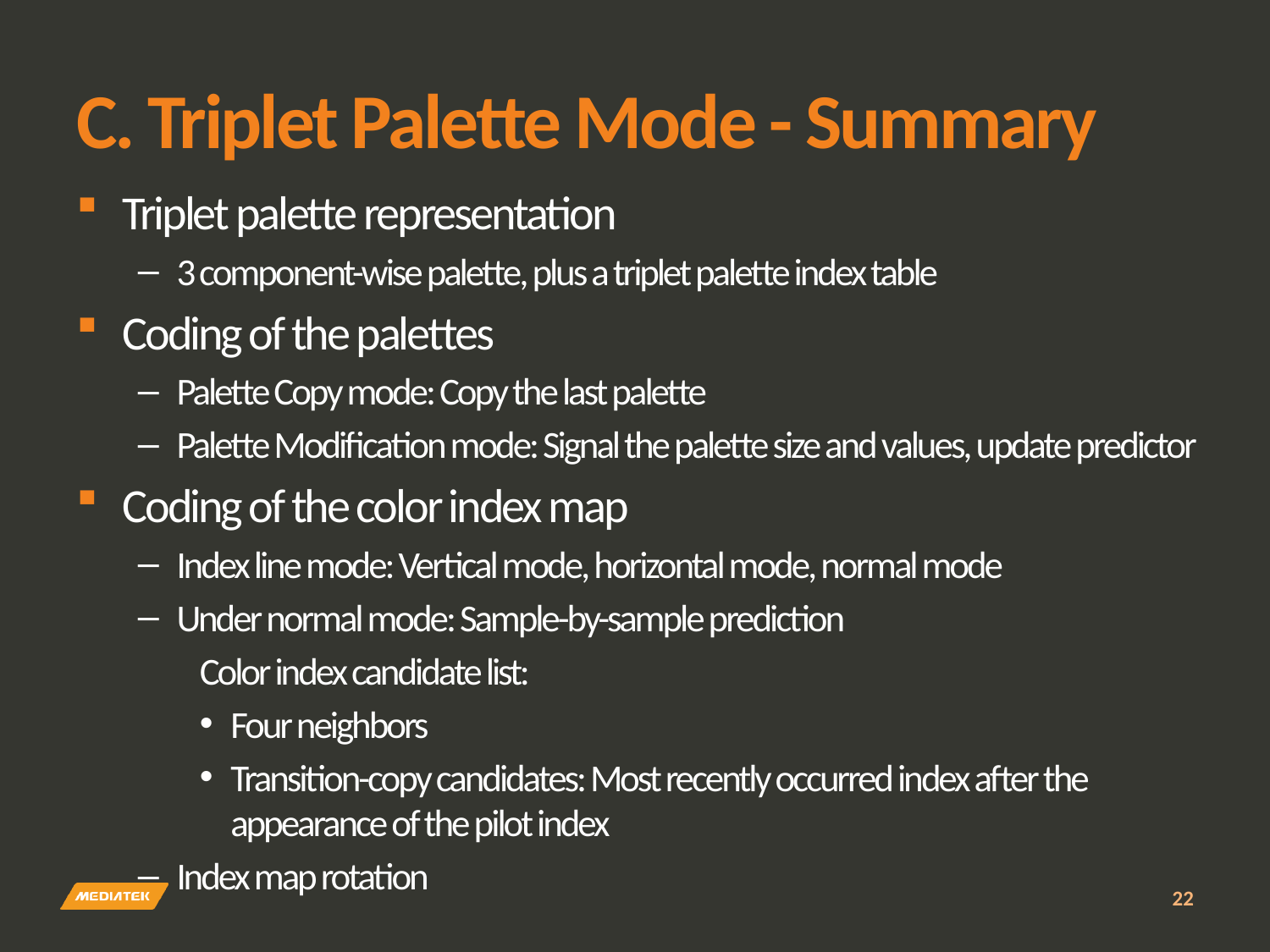

# C. Triplet Palette Mode - Summary
Triplet palette representation
3 component-wise palette, plus a triplet palette index table
Coding of the palettes
Palette Copy mode: Copy the last palette
Palette Modification mode: Signal the palette size and values, update predictor
Coding of the color index map
Index line mode: Vertical mode, horizontal mode, normal mode
Under normal mode: Sample-by-sample prediction
Color index candidate list:
Four neighbors
Transition-copy candidates: Most recently occurred index after the appearance of the pilot index
Index map rotation

22